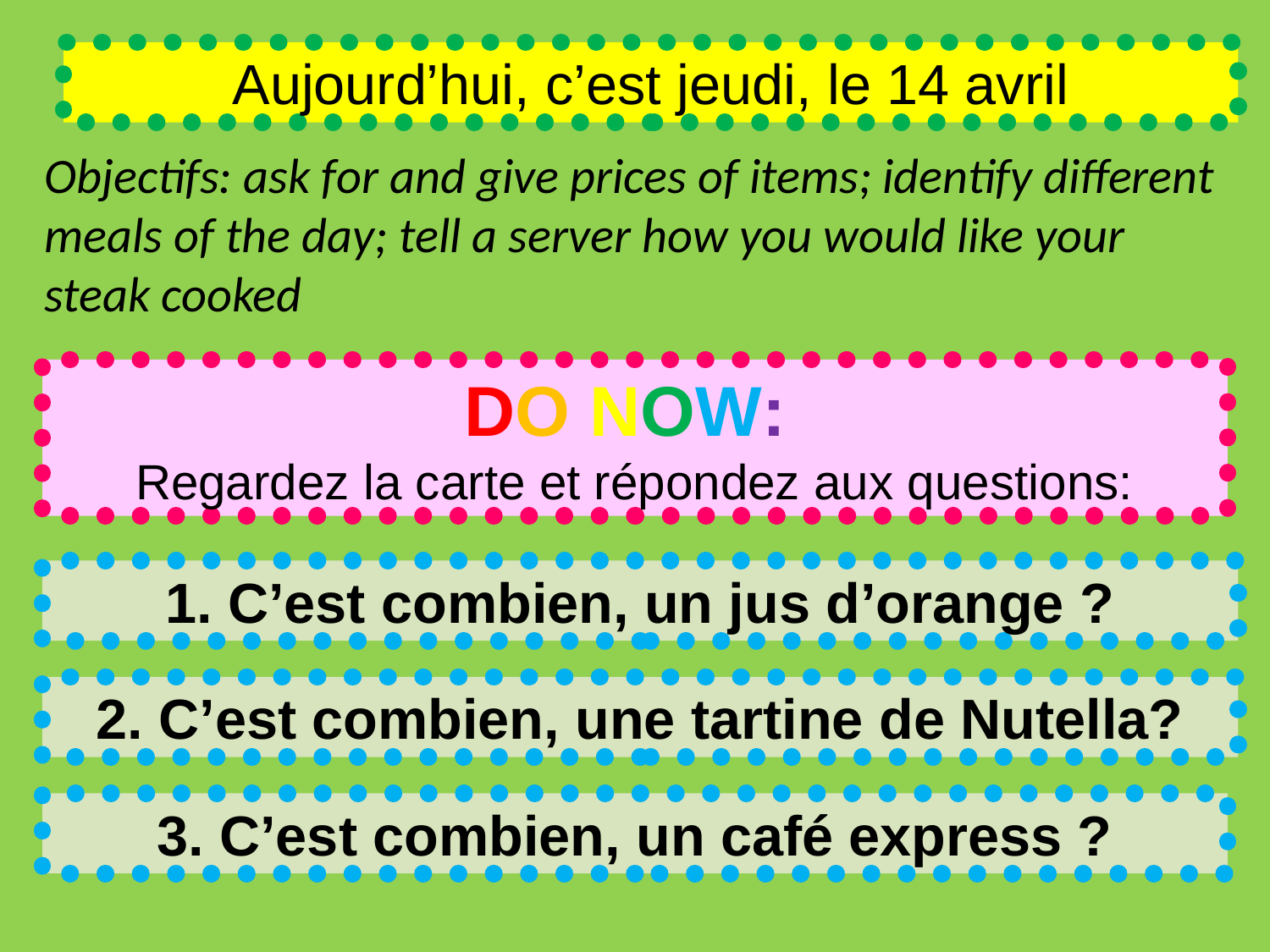

Aujourd’hui, c’est jeudi, le 14 avril
Objectifs: ask for and give prices of items; identify different meals of the day; tell a server how you would like your steak cooked
DO NOW:
Regardez la carte et répondez aux questions:
1. C’est combien, un jus d’orange ?
2. C’est combien, une tartine de Nutella?
3. C’est combien, un café express ?